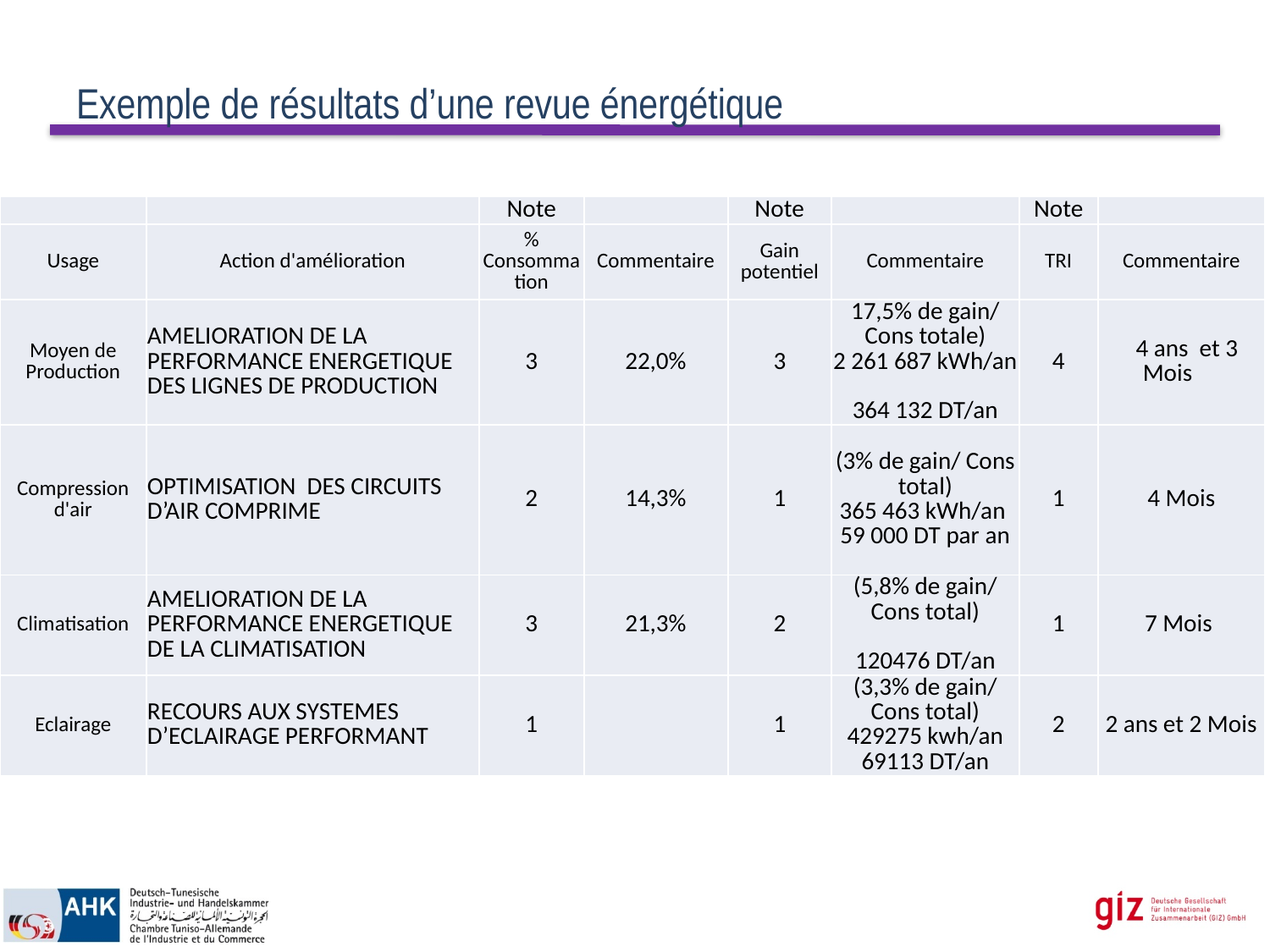

# Exemple de résultats d’une revue énergétique
|  |  | Note |  | Note |  | Note |  |
| --- | --- | --- | --- | --- | --- | --- | --- |
| Usage | Action d'amélioration | % Consommation | Commentaire | Gain potentiel | Commentaire | TRI | Commentaire |
| Moyen de Production | AMELIORATION DE LA PERFORMANCE ENERGETIQUE DES LIGNES DE PRODUCTION | 3 | 22,0% | 3 | 17,5% de gain/ Cons totale) 2 261 687 kWh/an 364 132 DT/an | 4 | 4 ans et 3 Mois |
| Compression d'air | OPTIMISATION DES CIRCUITS D’AIR COMPRIME | 2 | 14,3% | 1 | (3% de gain/ Cons total) 365 463 kWh/an 59 000 DT par an | 1 | 4 Mois |
| Climatisation | AMELIORATION DE LA PERFORMANCE ENERGETIQUE DE LA CLIMATISATION | 3 | 21,3% | 2 | (5,8% de gain/ Cons total) 120476 DT/an | 1 | 7 Mois |
| Eclairage | RECOURS AUX SYSTEMES D’ECLAIRAGE PERFORMANT | 1 |  | 1 | (3,3% de gain/ Cons total) 429275 kwh/an 69113 DT/an | 2 | 2 ans et 2 Mois |